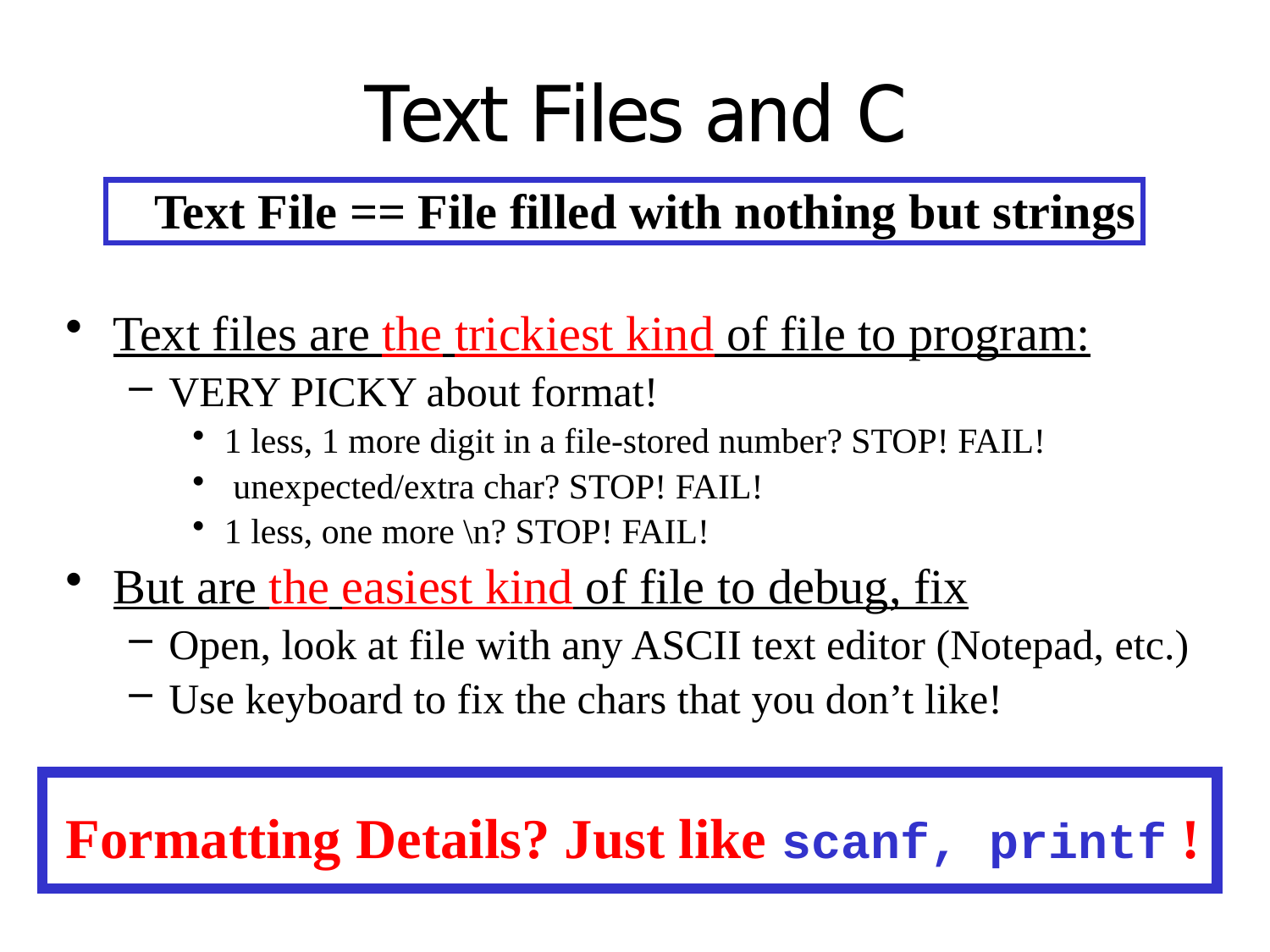

# Text Files and C
Text File == File filled with nothing but strings
Text files are the trickiest kind of file to program:
VERY PICKY about format!
1 less, 1 more digit in a file-stored number? STOP! FAIL!
 unexpected/extra char? STOP! FAIL!
1 less, one more \n? STOP! FAIL!
But are the easiest kind of file to debug, fix
Open, look at file with any ASCII text editor (Notepad, etc.)
Use keyboard to fix the chars that you don’t like!

Formatting Details? Just like scanf, printf !